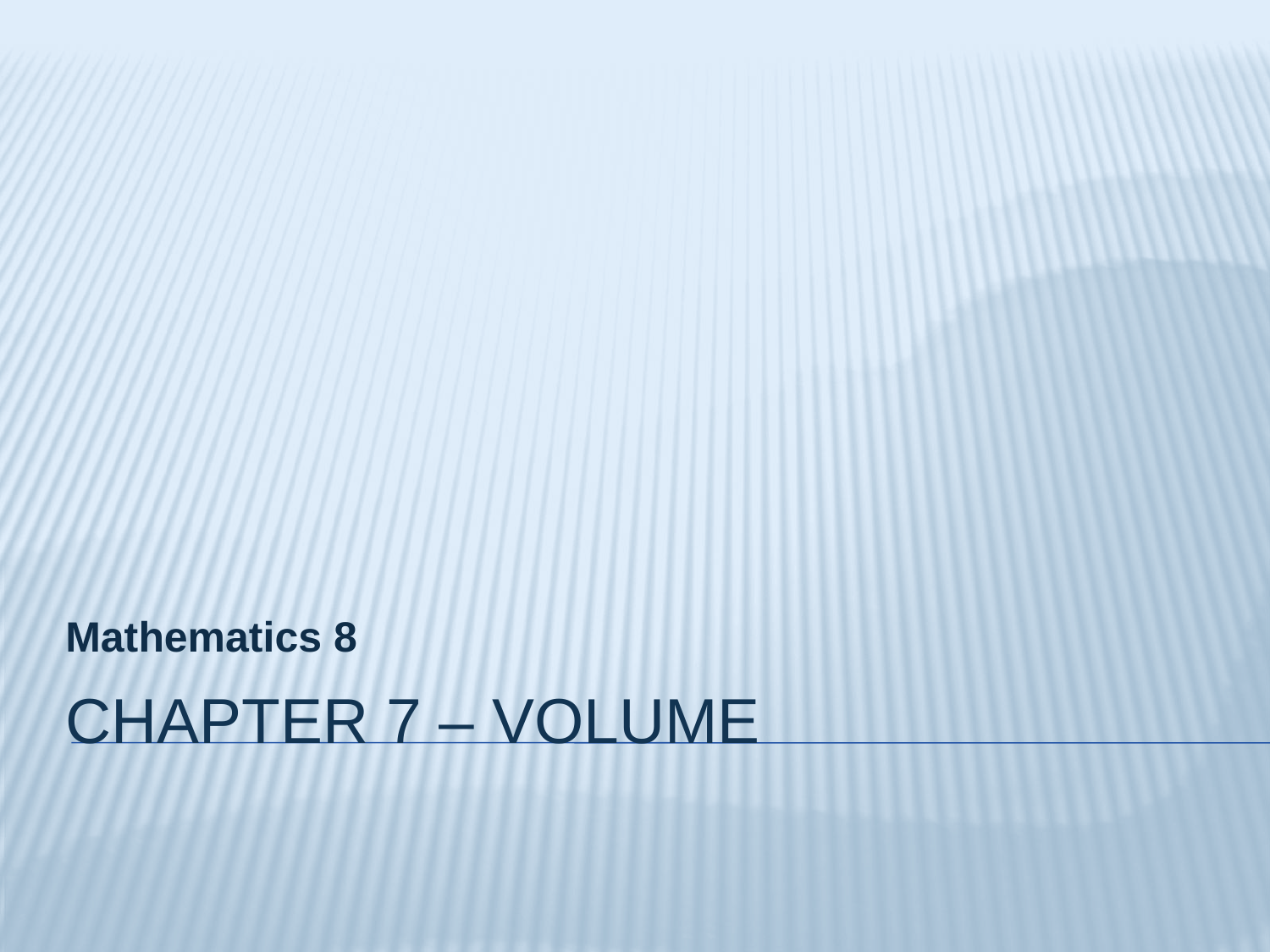

Mathematics 8
# Chapter 7 – Volume